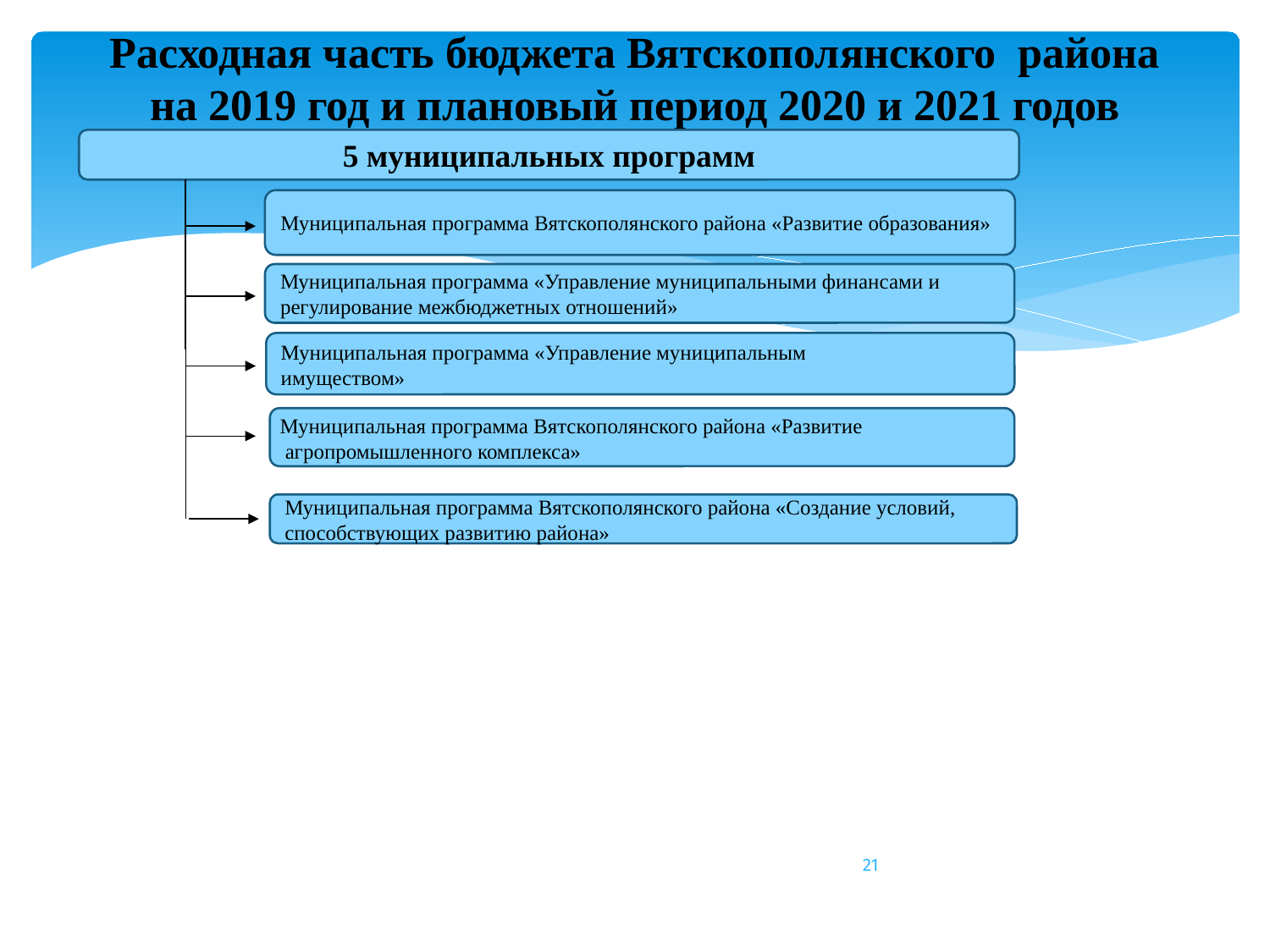

# Расходная часть бюджета Вятскополянского  района на 2019 год и плановый период 2020 и 2021 годов

5 муниципальных программ

Муниципальная программа Вятскополянского района «Развитие образования»

Муниципальная программа «Управление муниципальными финансами и регулирование межбюджетных отношений»

Муниципальная программа «Управление муниципальным
имуществом»

Муниципальная программа Вятскополянского района «Развитие
 агропромышленного комплекса»

Муниципальная программа Вятскополянского района «Создание условий, способствующих развитию района»

21